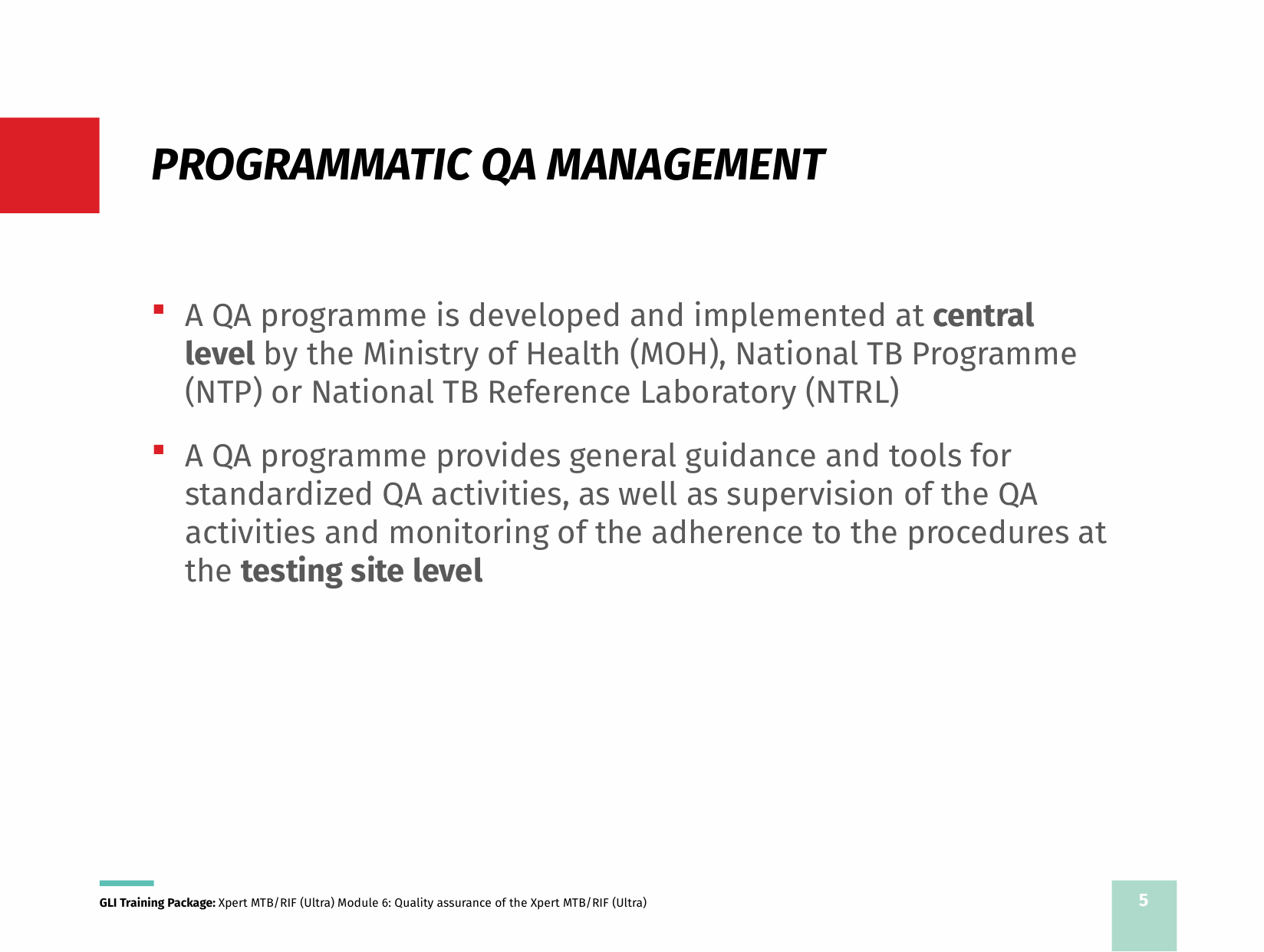

# PROGRAMMATIC QA MANAGEMENT
A QA programme is developed and implemented at central level by the Ministry of Health (MOH), National TB Programme (NTP) or National TB Reference Laboratory (NTRL)
A QA programme provides general guidance and tools for standardized QA activities, as well as supervision of the QA activities and monitoring of the adherence to the procedures at the testing site level